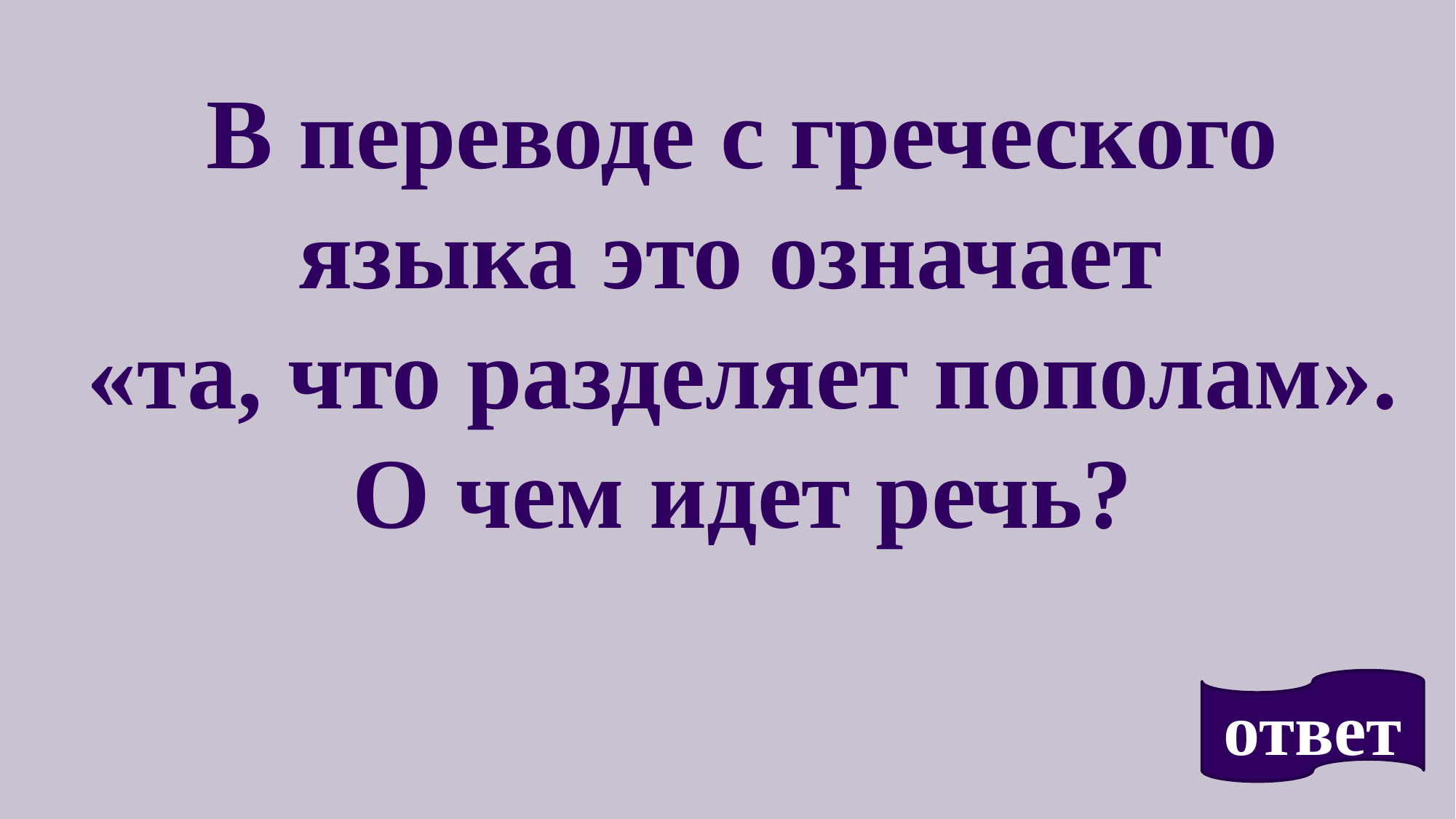

В переводе с греческого языка это означает
«та, что разделяет пополам». О чем идет речь?
ответ